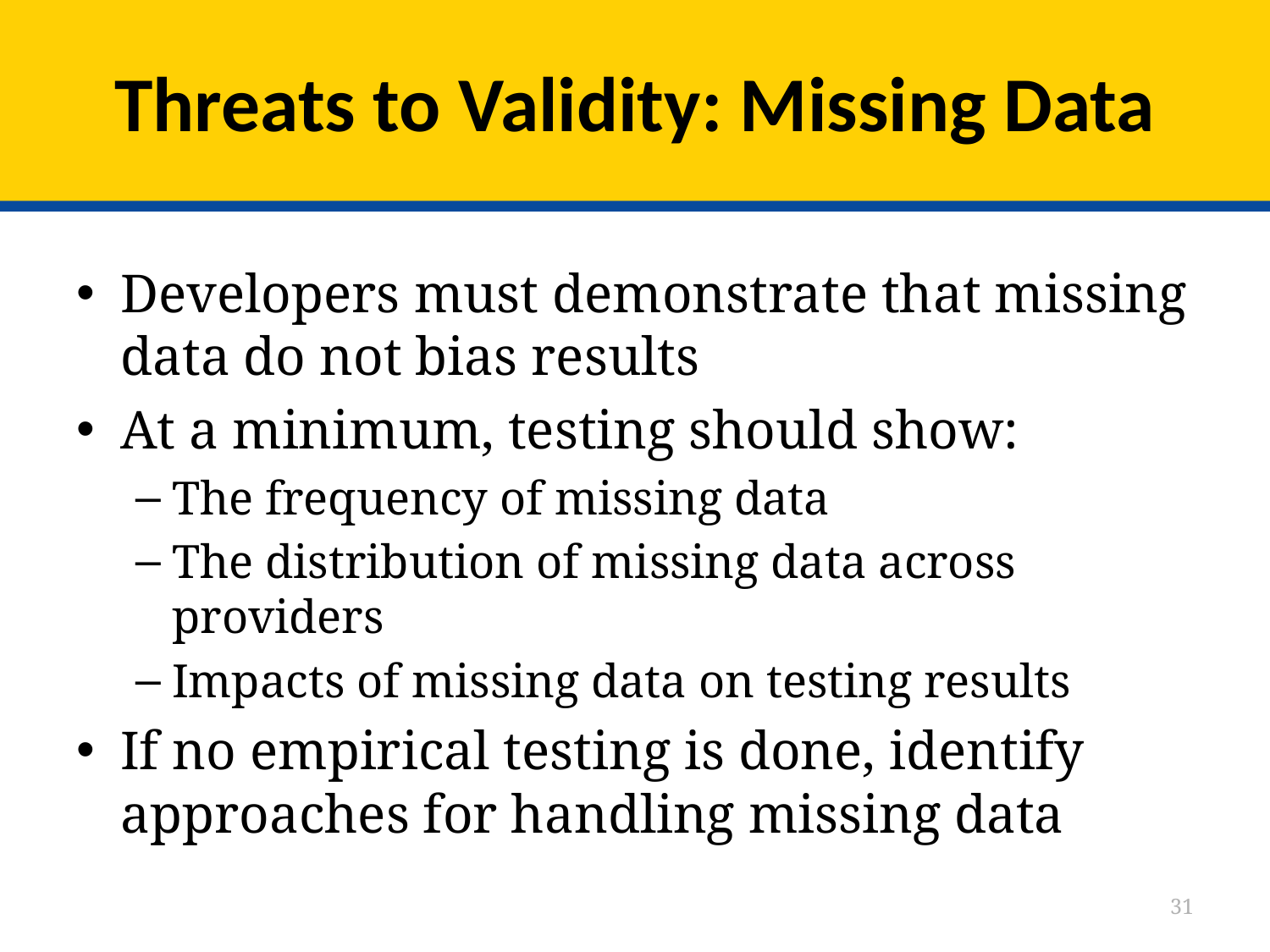

# Threats to Validity: Missing Data
Developers must demonstrate that missing data do not bias results
At a minimum, testing should show:
The frequency of missing data
The distribution of missing data across providers
Impacts of missing data on testing results
If no empirical testing is done, identify approaches for handling missing data

31